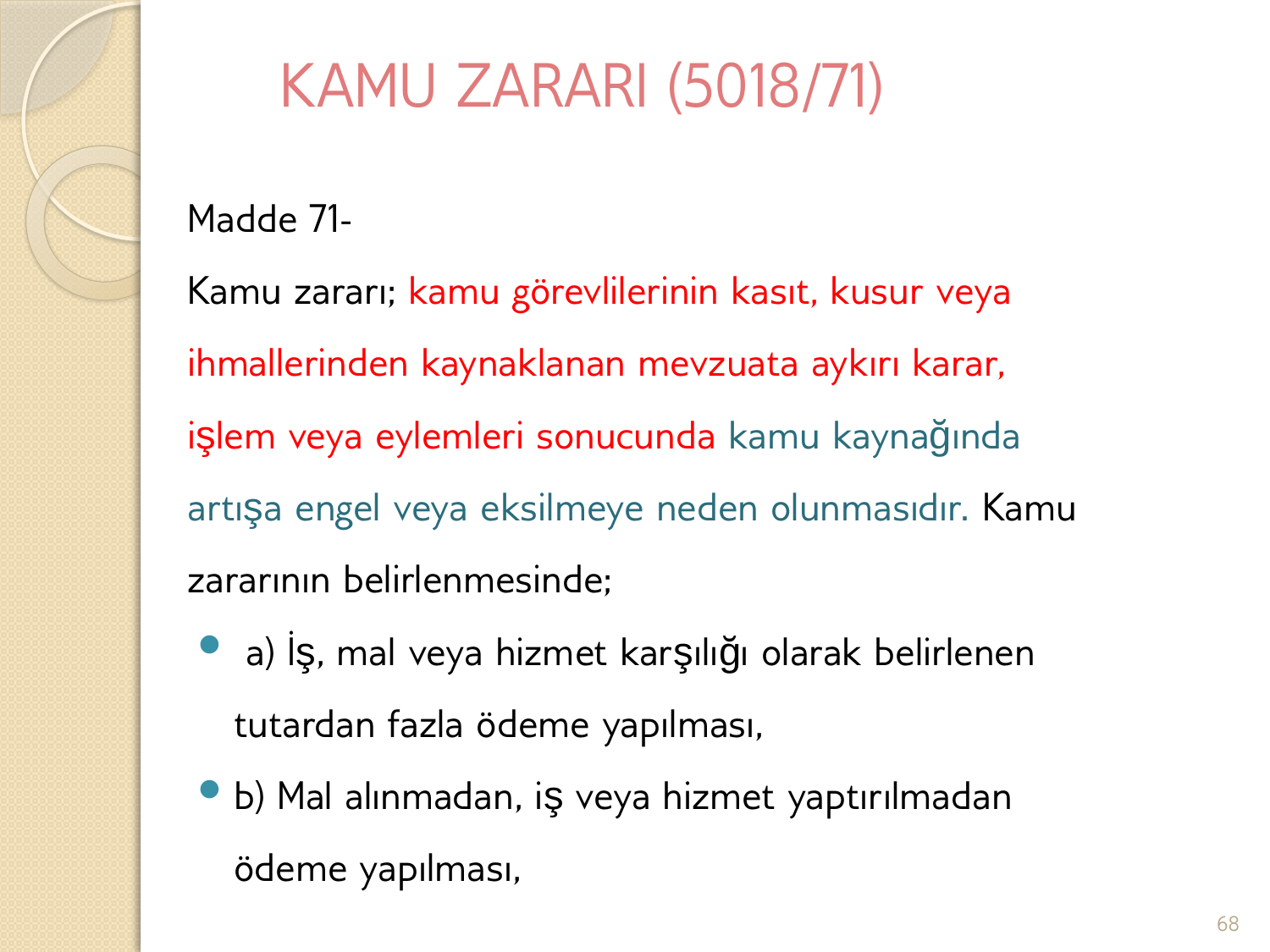

# KAMU ZARARI (5018/71)
Madde 71-
Kamu zararı; kamu görevlilerinin kasıt, kusur veya ihmallerinden kaynaklanan mevzuata aykırı karar, işlem veya eylemleri sonucunda kamu kaynağında artışa engel veya eksilmeye neden olunmasıdır. Kamu zararının belirlenmesinde;
 a) İş, mal veya hizmet karşılığı olarak belirlenen tutardan fazla ödeme yapılması,
b) Mal alınmadan, iş veya hizmet yaptırılmadan ödeme yapılması,
68